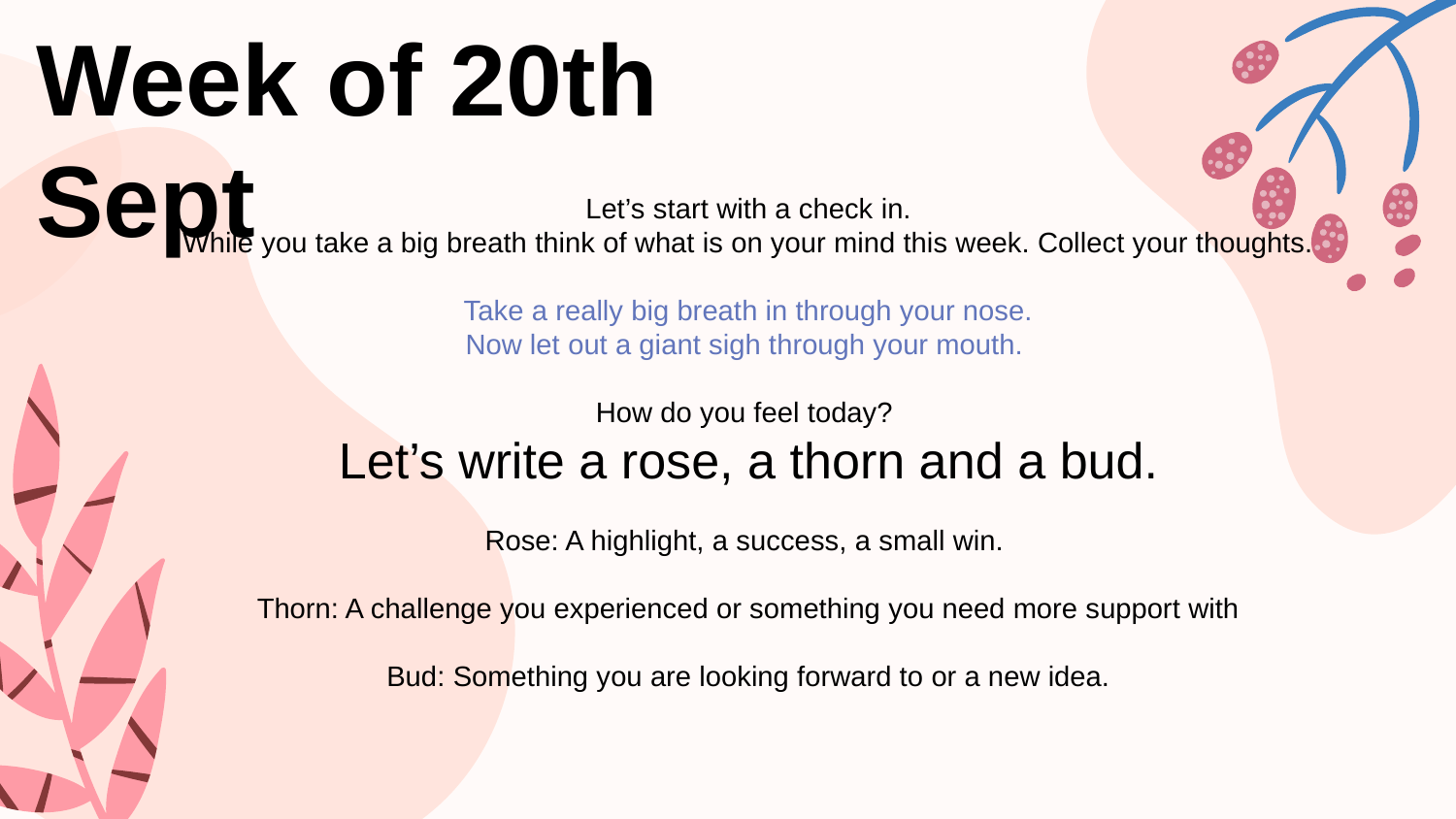

Week of 20th Sept
Let’s start with a check in.
While you take a big breath think of what is on your mind this week. Collect your thoughts.

Take a really big breath in through your nose.
Now let out a giant sigh through your mouth.

How do you feel today?
Let’s write a rose, a thorn and a bud.

Rose: A highlight, a success, a small win.

Thorn: A challenge you experienced or something you need more support with

Bud: Something you are looking forward to or a new idea.